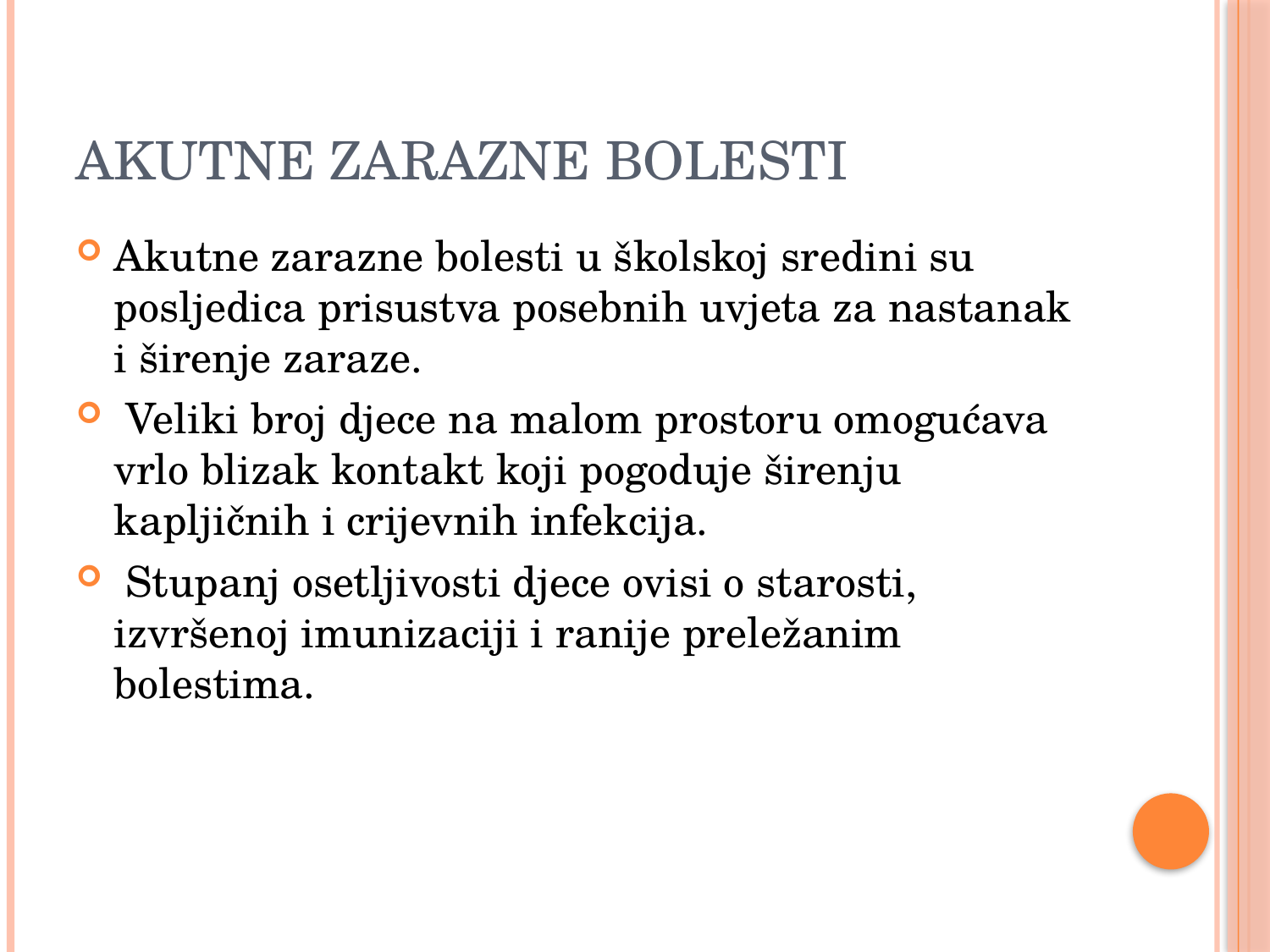

# Akutne zarazne bolesti
Akutne zarazne bolesti u školskoj sredini su posljedica prisustva posebnih uvjeta za nastanak i širenje zaraze.
 Veliki broj djece na malom prostoru omogućava vrlo blizak kontakt koji pogoduje širenju kapljičnih i crijevnih infekcija.
 Stupanj osetljivosti djece ovisi o starosti, izvršenoj imunizaciji i ranije preležanim bolestima.